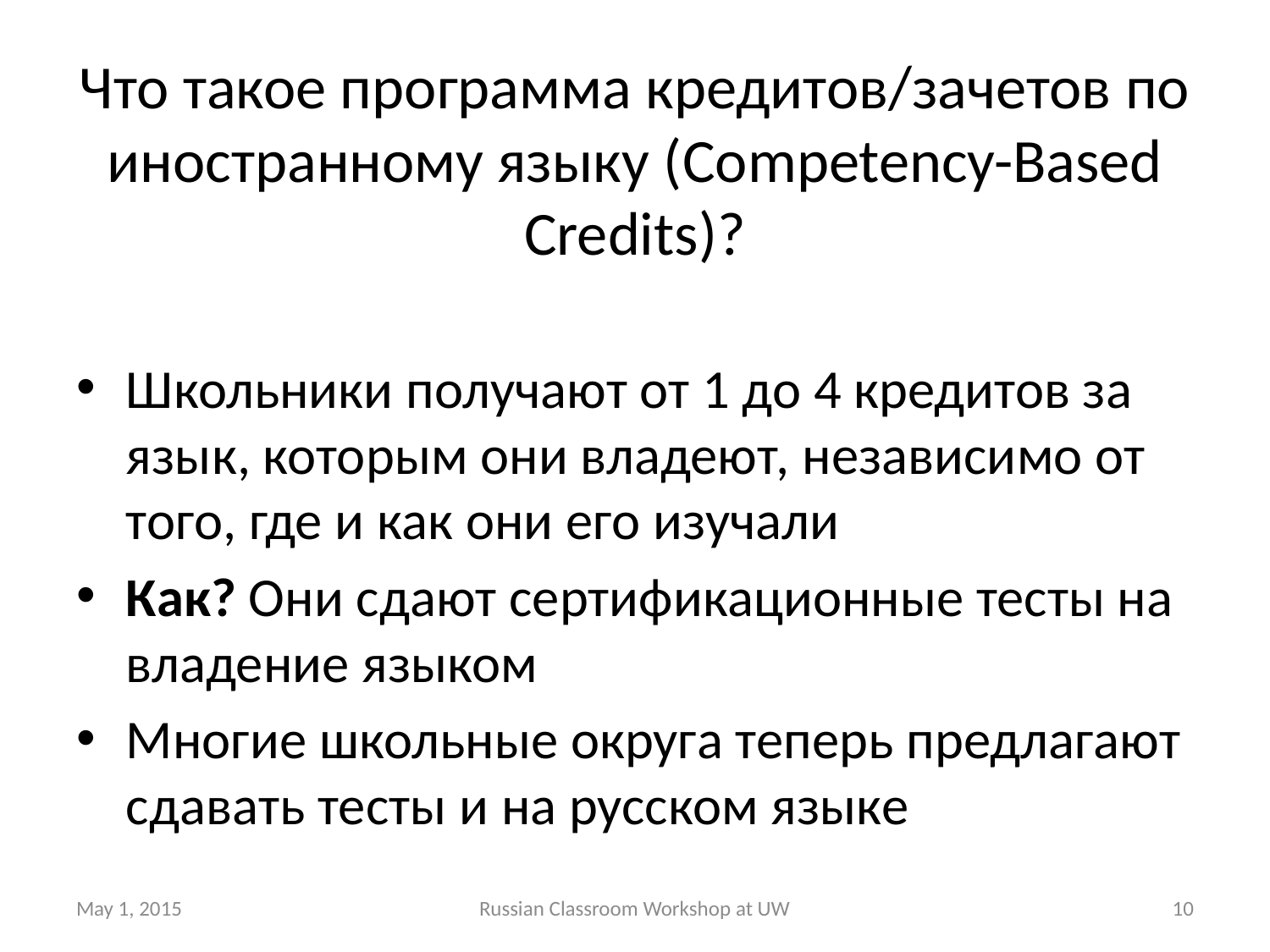

# Что такое программа кредитов/зачетов по иностранному языку (Competency-Based Credits)?
Школьники получают от 1 до 4 кредитов за язык, которым они владеют, независимо от того, где и как они его изучали
Как? Они сдают сертификационные тесты на владение языком
Многие школьные округа теперь предлагают сдавать тесты и на русском языке
May 1, 2015
Russian Classroom Workshop at UW
10